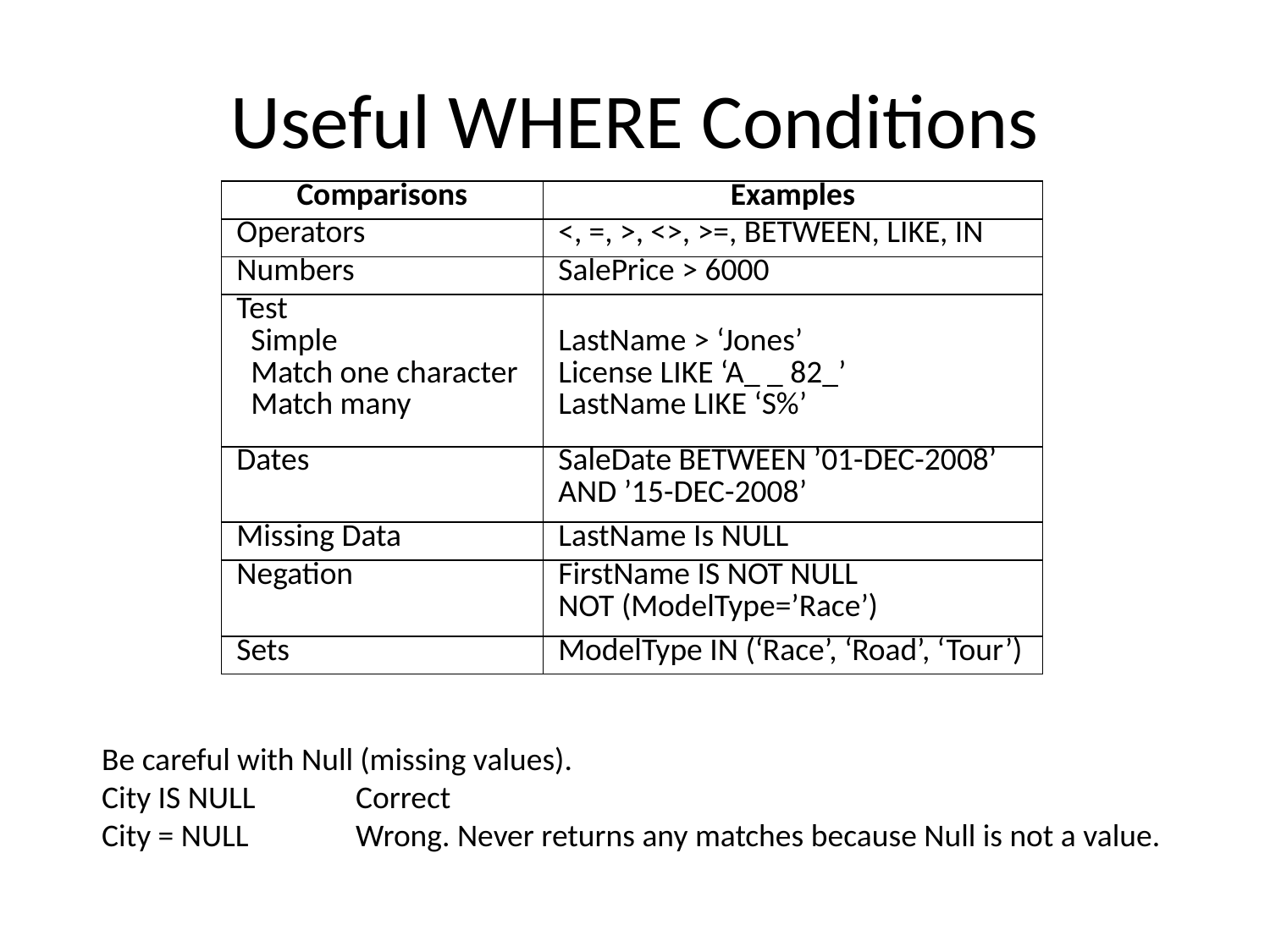

# Useful WHERE Conditions
| Comparisons | Examples |
| --- | --- |
| Operators | <, =, >, <>, >=, BETWEEN, LIKE, IN |
| Numbers | SalePrice > 6000 |
| Test Simple Match one character Match many | LastName > ‘Jones’ License LIKE ‘A\_ \_ 82\_’ LastName LIKE ‘S%’ |
| Dates | SaleDate BETWEEN ’01-DEC-2008’ AND ’15-DEC-2008’ |
| Missing Data | LastName Is NULL |
| Negation | FirstName IS NOT NULL NOT (ModelType=’Race’) |
| Sets | ModelType IN (‘Race’, ‘Road’, ‘Tour’) |
Be careful with Null (missing values).
City IS NULL	Correct
City = NULL	Wrong. Never returns any matches because Null is not a value.